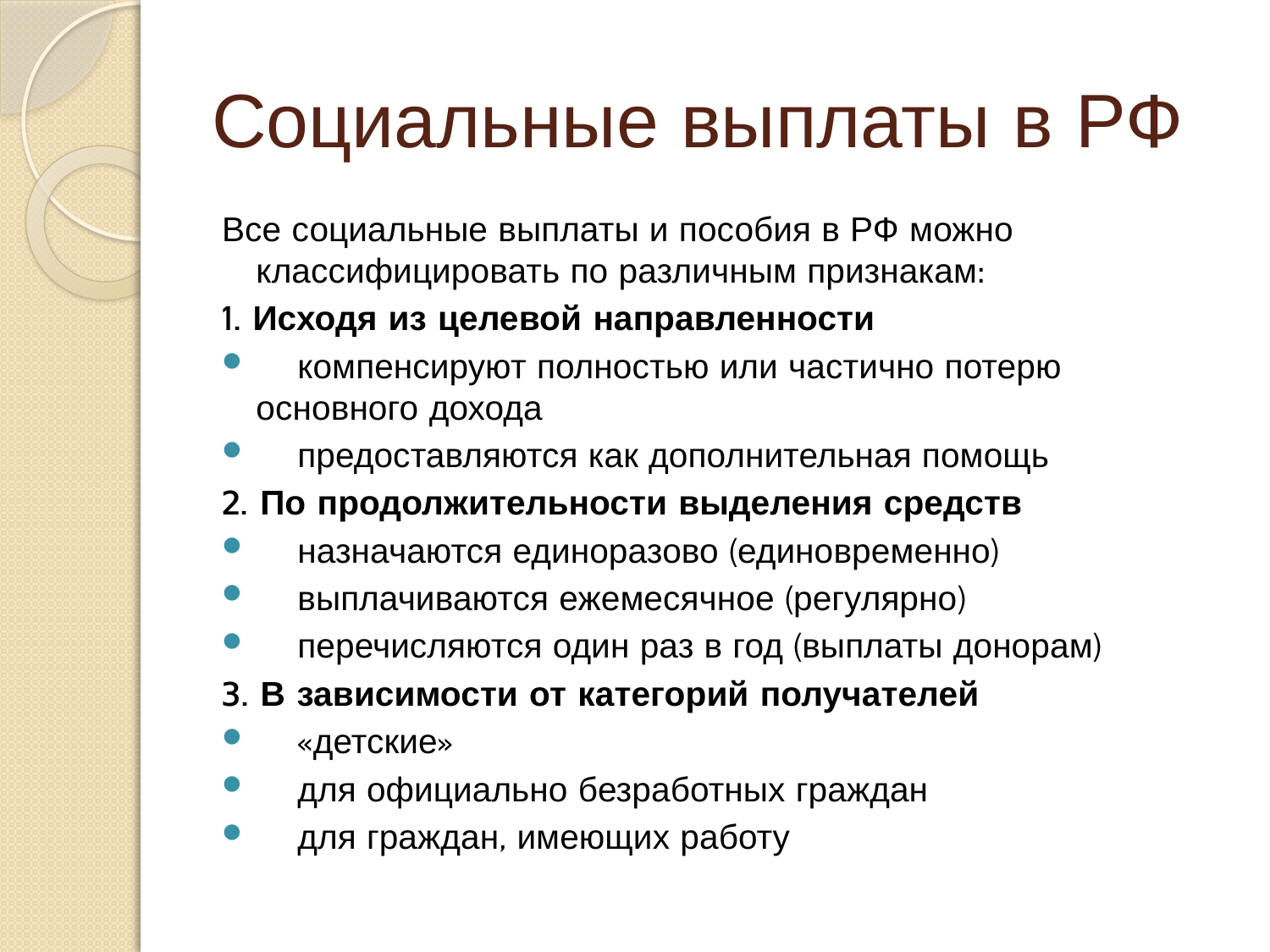

# Социальные выплаты в РФ
Все социальные выплаты и пособия в РФ можно классифицировать по различным признакам:
1. Исходя из целевой направленности
    компенсируют полностью или частично потерю основного дохода
    предоставляются как дополнительная помощь
2. По продолжительности выделения средств
    назначаются единоразово (единовременно)
    выплачиваются ежемесячное (регулярно)
    перечисляются один раз в год (выплаты донорам)
3. В зависимости от категорий получателей
    «детские»
    для официально безработных граждан
    для граждан, имеющих работу